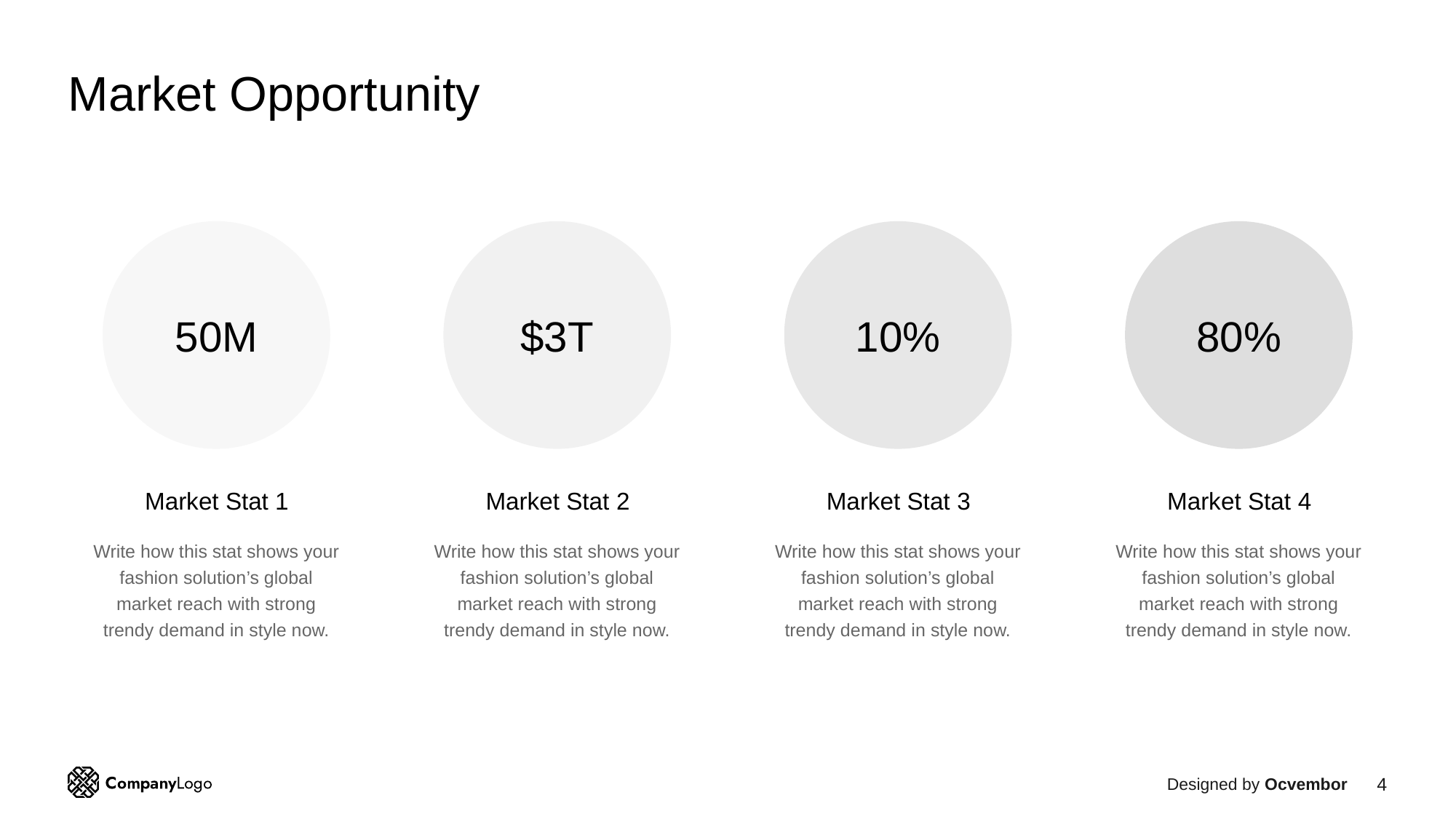

# Market Opportunity
50M
Market Stat 1
Write how this stat shows your fashion solution’s global market reach with strong trendy demand in style now.
$3T
10%
80%
Market Stat 2
Market Stat 3
Market Stat 4
Write how this stat shows your fashion solution’s global market reach with strong trendy demand in style now.
Write how this stat shows your fashion solution’s global market reach with strong trendy demand in style now.
Write how this stat shows your fashion solution’s global market reach with strong trendy demand in style now.